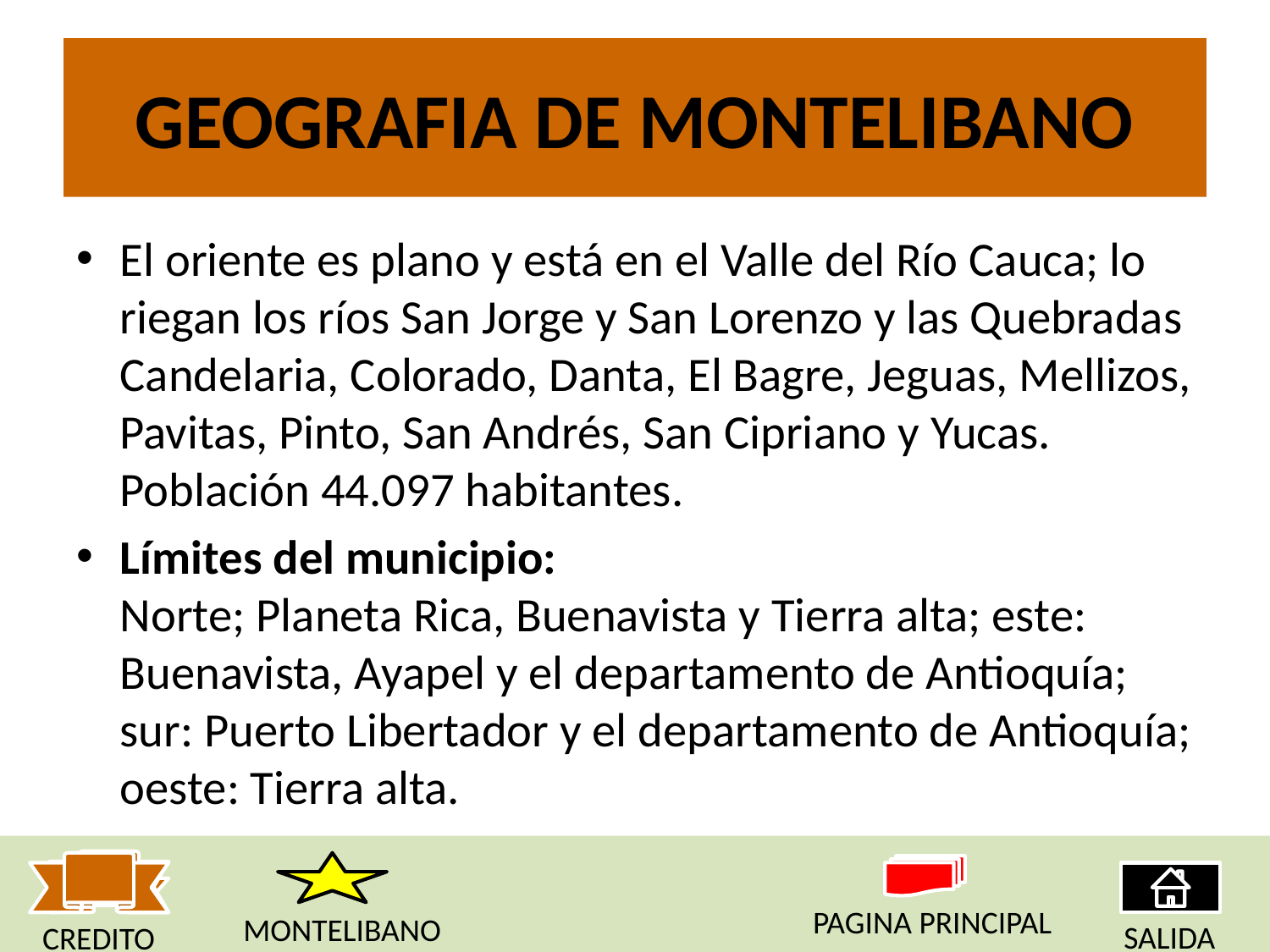

# GEOGRAFIA DE MONTELIBANO
El oriente es plano y está en el Valle del Río Cauca; lo riegan los ríos San Jorge y San Lorenzo y las Quebradas Candelaria, Colorado, Danta, El Bagre, Jeguas, Mellizos, Pavitas, Pinto, San Andrés, San Cipriano y Yucas.
Población 44.097 habitantes.
Límites del municipio:
Norte; Planeta Rica, Buenavista y Tierra alta; este: Buenavista, Ayapel y el departamento de Antioquía; sur: Puerto Libertador y el departamento de Antioquía; oeste: Tierra alta.

PAGINA PRINCIPAL
MONTELIBANO
SALIDA
CREDITO